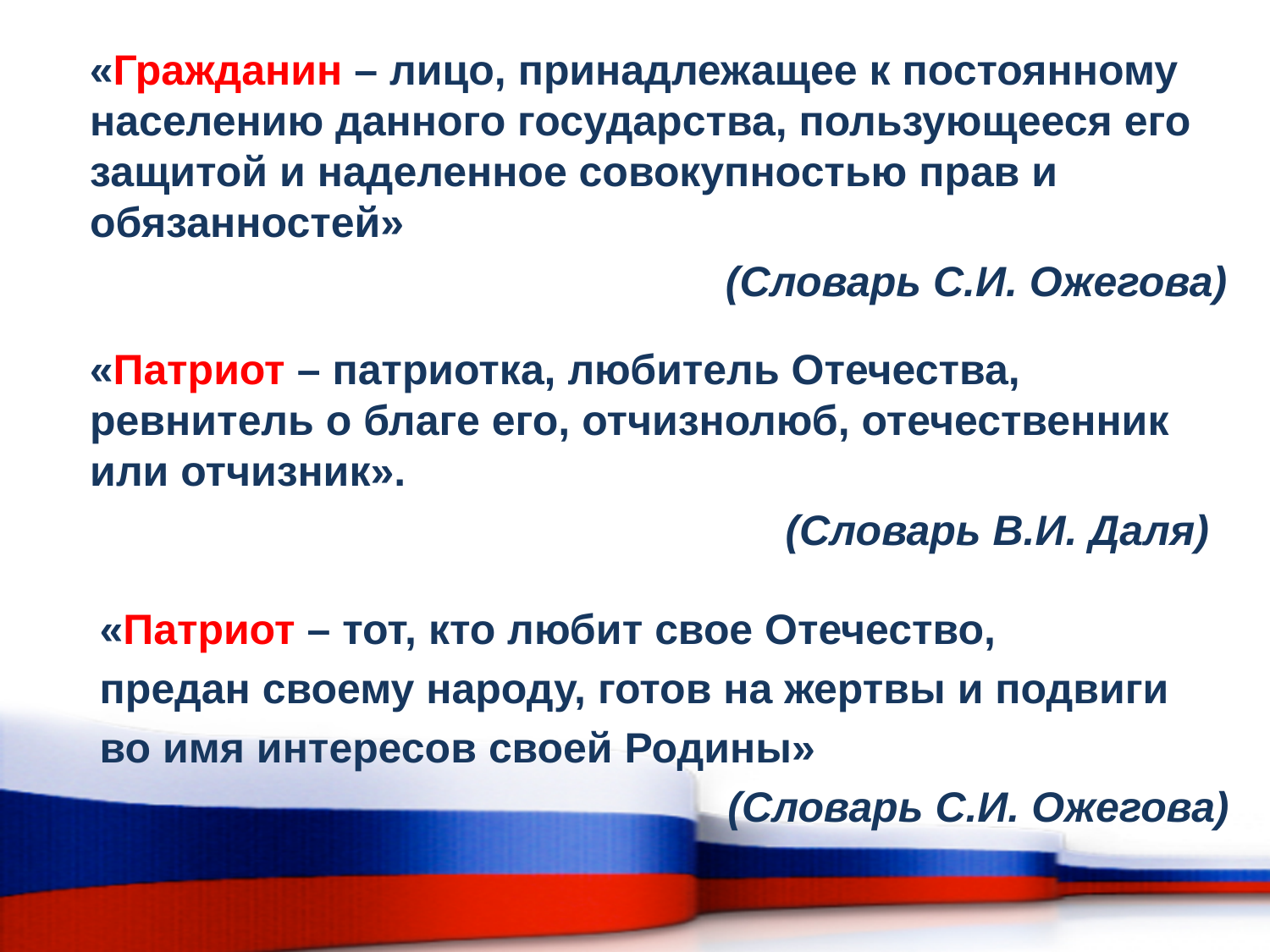

«Гражданин – лицо, принадлежащее к постоянному населению данного государства, пользующееся его защитой и наделенное совокупностью прав и обязанностей»
(Словарь С.И. Ожегова)
    «Патриот – патриотка, любитель Отечества, ревнитель о благе его, отчизнолюб, отечественник или отчизник».
(Словарь В.И. Даля)
«Патриот – тот, кто любит свое Отечество,
предан своему народу, готов на жертвы и подвиги
во имя интересов своей Родины»
 (Словарь С.И. Ожегова)